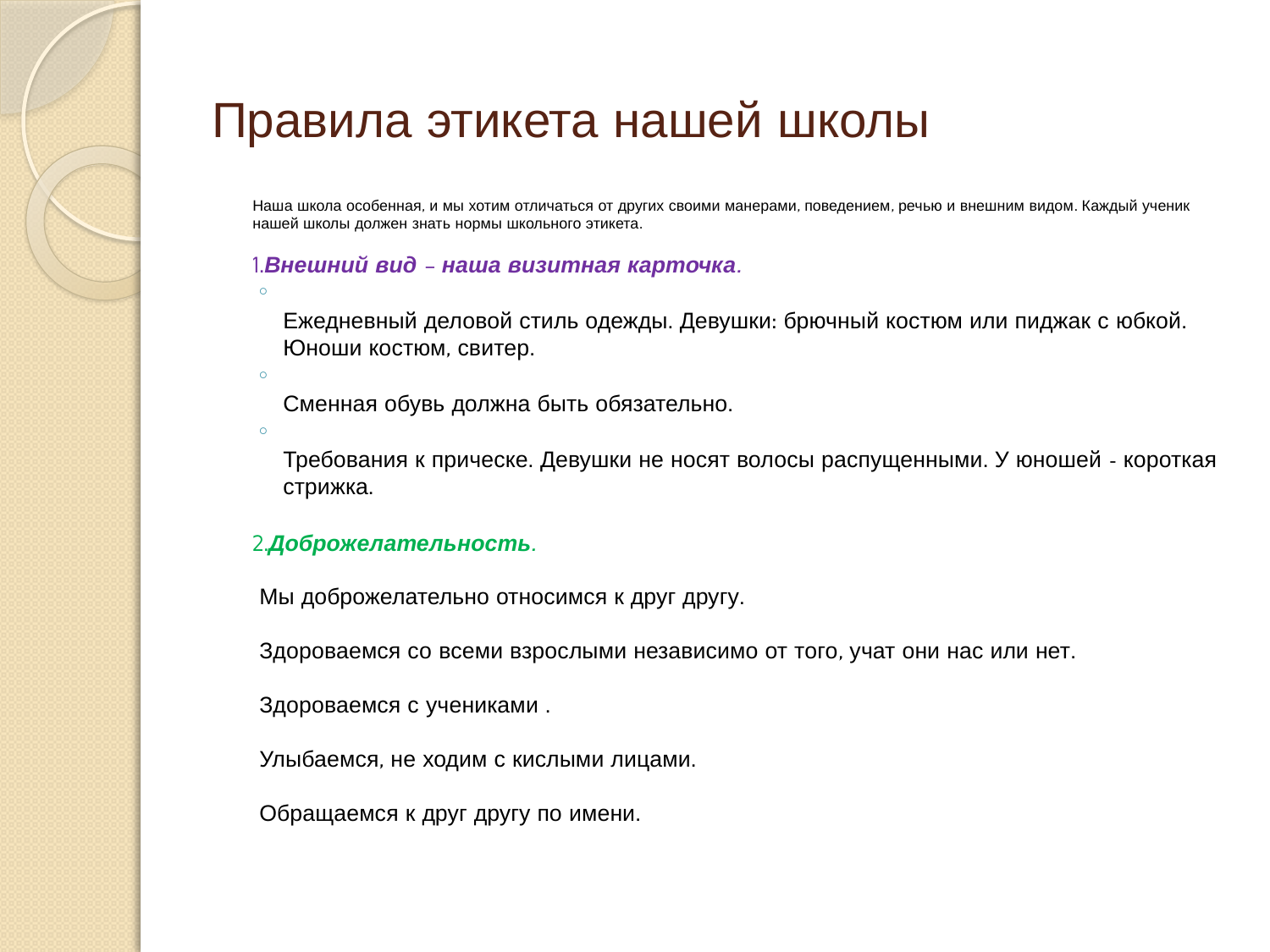

# Правила этикета нашей школы
Наша школа особенная, и мы хотим отличаться от других своими манерами, поведением, речью и внешним видом. Каждый ученик нашей школы должен знать нормы школьного этикета.
1.Внешний вид – наша визитная карточка.
Ежедневный деловой стиль одежды. Девушки: брючный костюм или пиджак с юбкой. Юноши костюм, свитер.
Сменная обувь должна быть обязательно.
Требования к прическе. Девушки не носят волосы распущенными. У юношей - короткая стрижка.
2.Доброжелательность.
 Мы доброжелательно относимся к друг другу.
 Здороваемся со всеми взрослыми независимо от того, учат они нас или нет.
 Здороваемся с учениками .
 Улыбаемся, не ходим с кислыми лицами.
 Обращаемся к друг другу по имени.